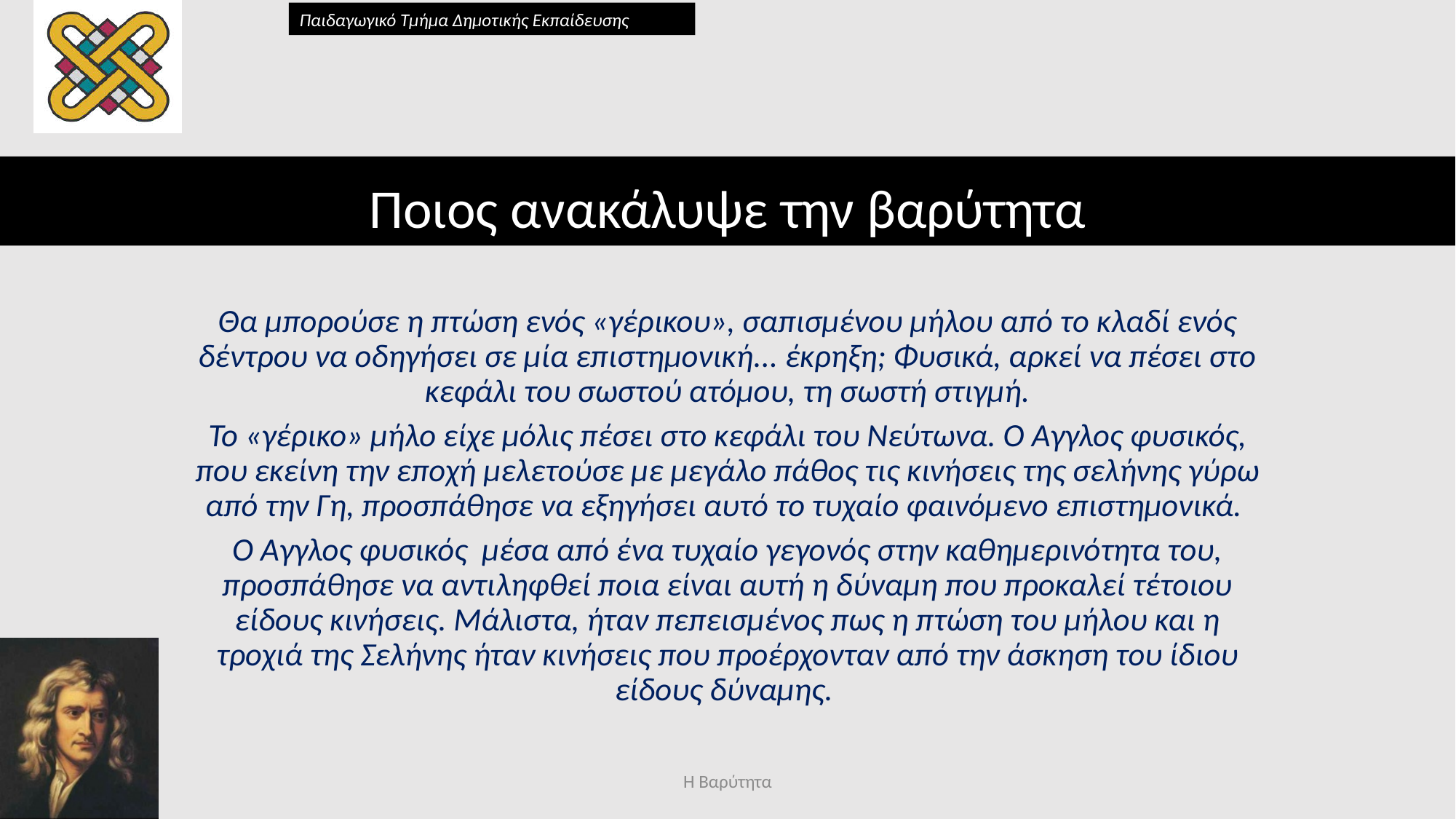

# Ποιος ανακάλυψε την βαρύτητα
Θα μπορούσε η πτώση ενός «γέρικου», σαπισμένου μήλου από το κλαδί ενός δέντρου να οδηγήσει σε μία επιστημονική... έκρηξη; Φυσικά, αρκεί να πέσει στο κεφάλι του σωστού ατόμου, τη σωστή στιγμή.
Το «γέρικο» μήλο είχε μόλις πέσει στο κεφάλι του Νεύτωνα. Ο Άγγλος φυσικός, που εκείνη την εποχή μελετούσε με μεγάλο πάθος τις κινήσεις της σελήνης γύρω από την Γη, προσπάθησε να εξηγήσει αυτό το τυχαίο φαινόμενο επιστημονικά.
Ο Άγγλος φυσικός  μέσα από ένα τυχαίο γεγονός στην καθημερινότητα του, προσπάθησε να αντιληφθεί ποια είναι αυτή η δύναμη που προκαλεί τέτοιου είδους κινήσεις. Μάλιστα, ήταν πεπεισμένος πως η πτώση του μήλου και η τροχιά της Σελήνης ήταν κινήσεις που προέρχονταν από την άσκηση του ίδιου είδους δύναμης.

Η Βαρύτητα